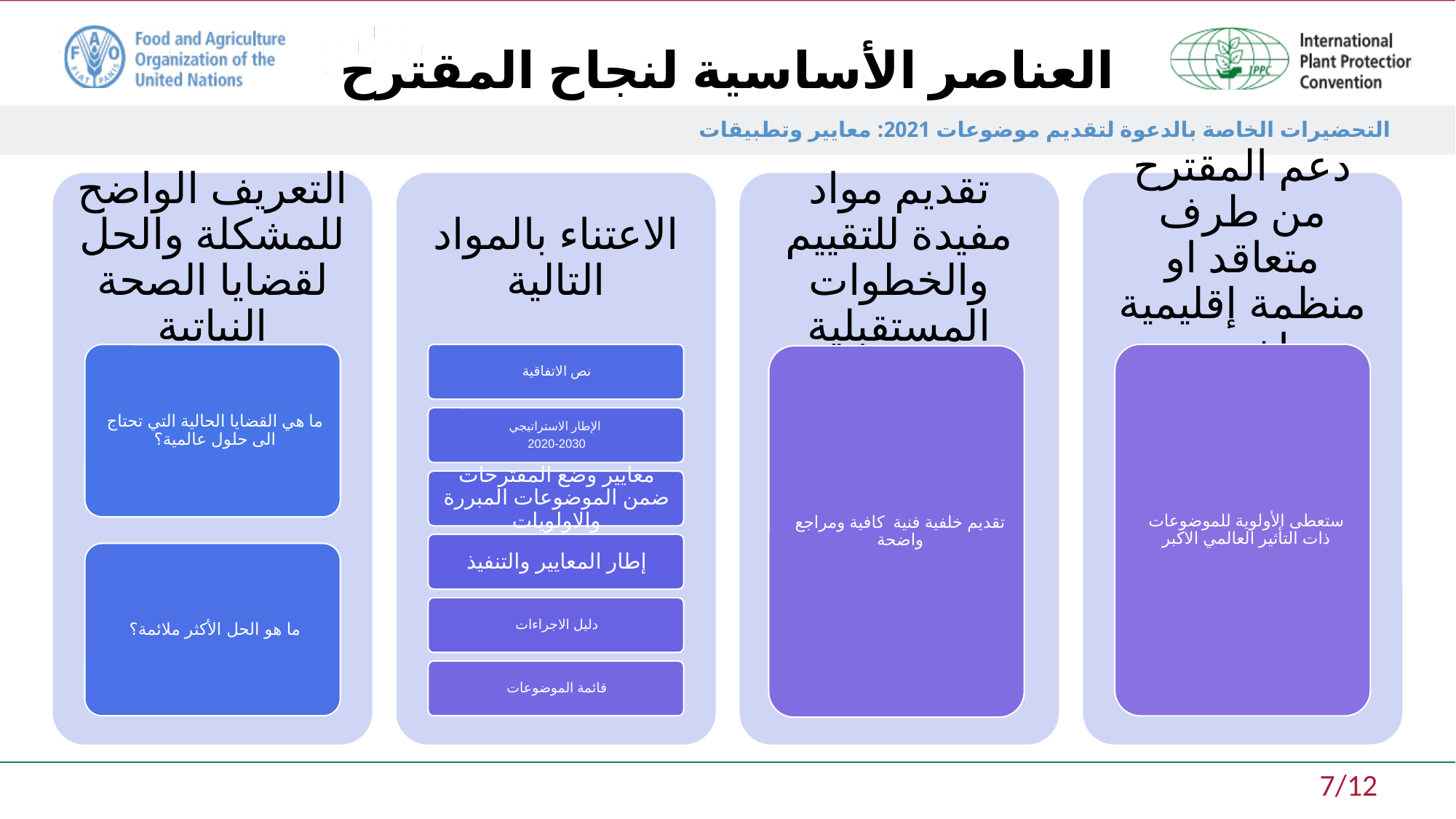

العناصر الأساسية لنجاح المقترح
التعريف الواضح للمشكلة والحل لقضايا الصحة النباتية
ما هي القضايا الحالية التي تحتاج الى حلول عالمية؟
ما هو الحل الأكثر ملائمة؟
الاعتناء بالمواد التالية
نص الاتفاقية
الإطار الاستراتيجي
2020-2030
معايير وضع المقترحات ضمن الموضوعات المبررة والاولويات
إطار المعايير والتنفيذ
دليل الاجراءات
قائمة الموضوعات
تقديم مواد مفيدة للتقييم والخطوات المستقبلية
تقديم خلفية فنية  كافية ومراجع واضحة
دعم المقترح من طرف متعاقد او منظمة إقليمية اخرى
ستعطى الأولوية للموضوعات ذات التأثير العالمي الاكبر